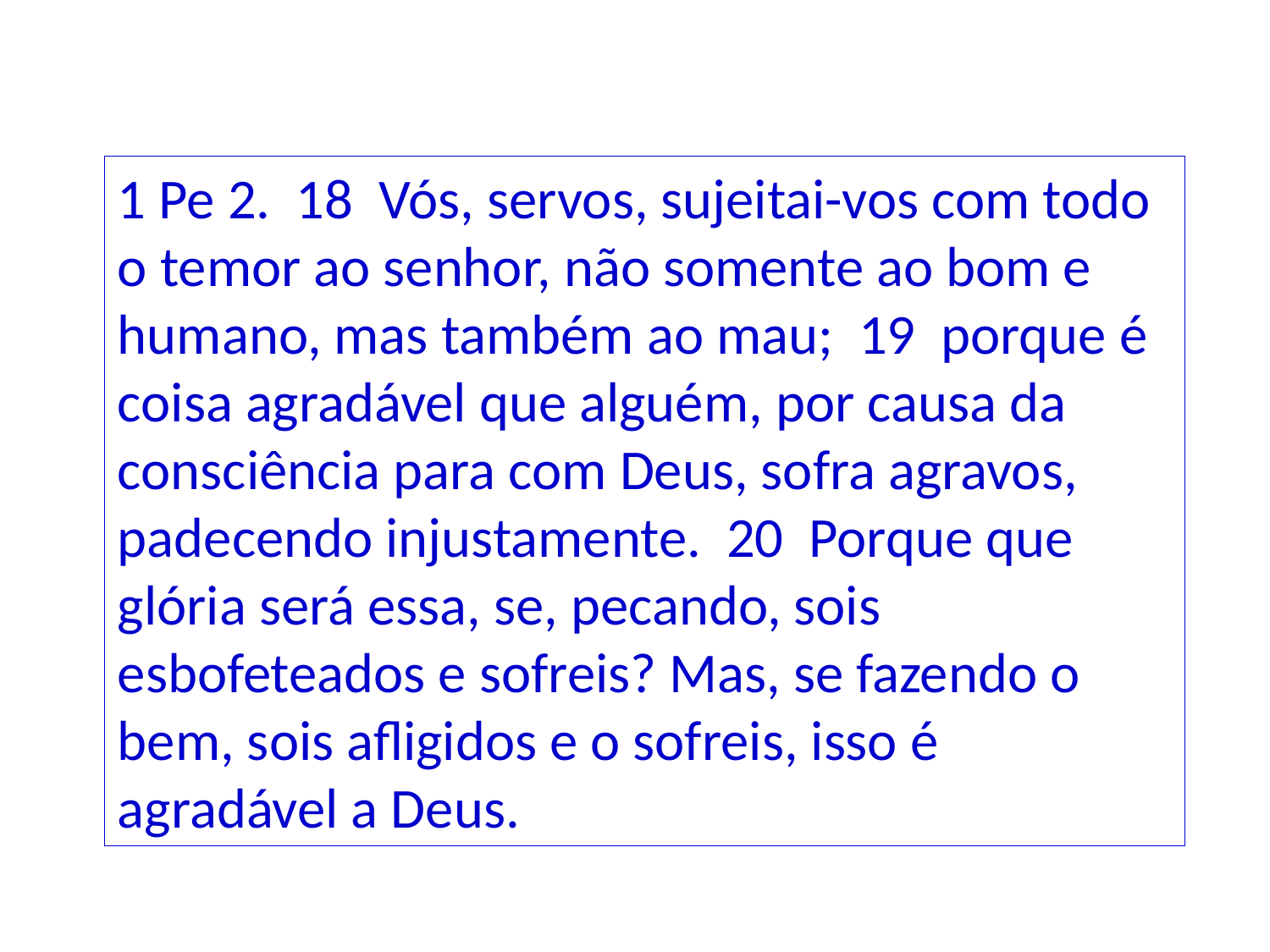

1 Pe 2.  18  Vós, servos, sujeitai-vos com todo o temor ao senhor, não somente ao bom e humano, mas também ao mau;  19  porque é coisa agradável que alguém, por causa da consciência para com Deus, sofra agravos, padecendo injustamente.  20  Porque que glória será essa, se, pecando, sois esbofeteados e sofreis? Mas, se fazendo o bem, sois afligidos e o sofreis, isso é agradável a Deus.